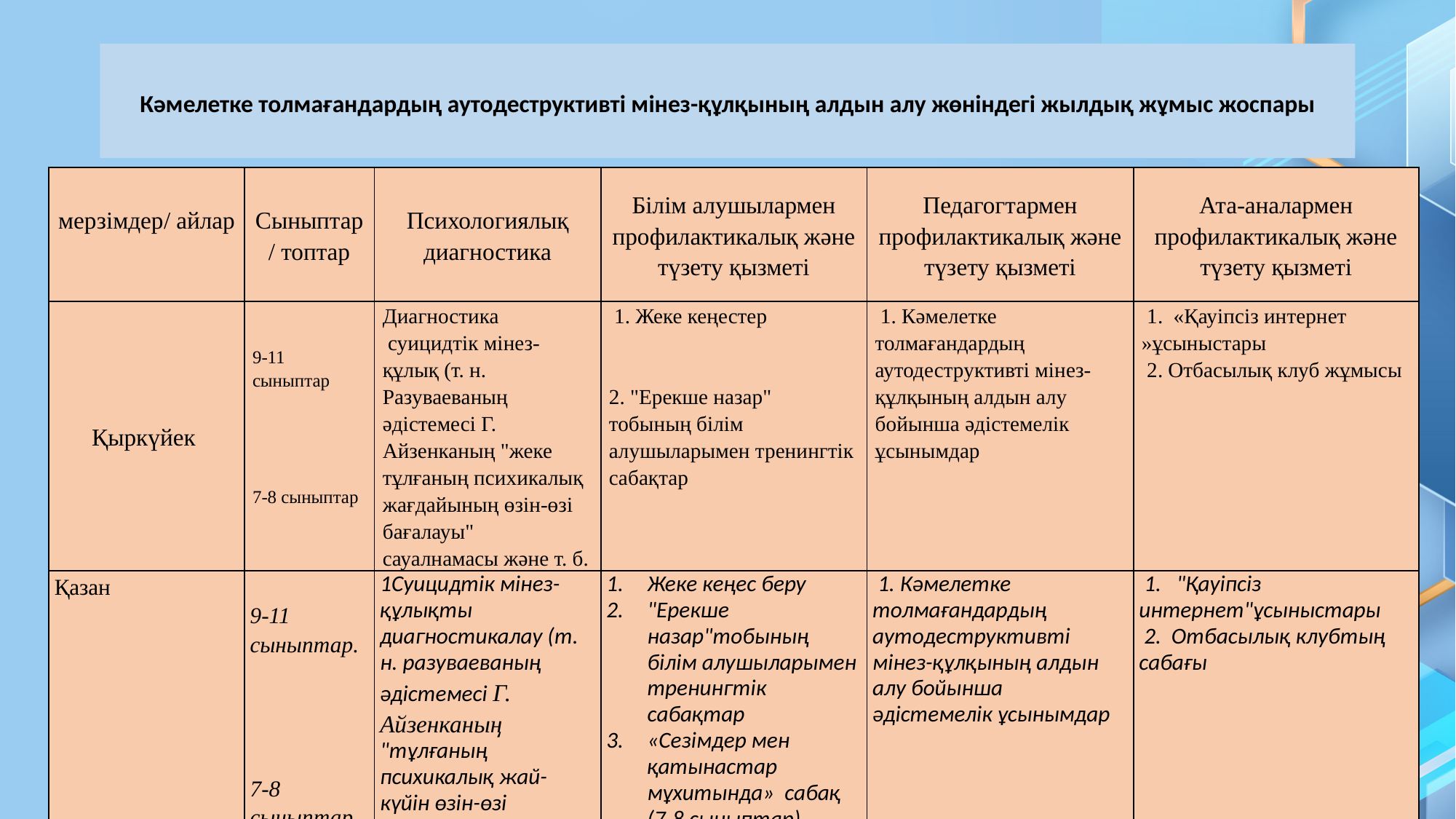

# Кәмелетке толмағандардың аутодеструктивті мінез-құлқының алдын алу жөніндегі жылдық жұмыс жоспары
| мерзімдер/ айлар | Сыныптар/ топтар | Психологиялық диагностика | Білім алушылармен профилактикалық және түзету қызметі | Педагогтармен профилактикалық және түзету қызметі | Ата-аналармен профилактикалық және түзету қызметі |
| --- | --- | --- | --- | --- | --- |
| Қыркүйек | 9-11 сыныптар 7-8 сыныптар | Диагностика суицидтік мінез-құлық (т. н. Разуваеваның әдістемесі Г. Айзенканың "жеке тұлғаның психикалық жағдайының өзін-өзі бағалауы" сауалнамасы және т. б. | 1. Жеке кеңестер 2. "Ерекше назар" тобының білім алушыларымен тренингтік сабақтар | 1. Кәмелетке толмағандардың аутодеструктивті мінез-құлқының алдын алу бойынша әдістемелік ұсынымдар | 1. «Қауіпсіз интернет »ұсыныстары 2. Отбасылық клуб жұмысы |
| Қазан | 9-11 сыныптар. 7-8 сыныптар. | 1Суицидтік мінез-құлықты диагностикалау (т. н. разуваеваның әдістемесі Г. Айзенканың "тұлғаның психикалық жай-күйін өзін-өзі бағалау" сауалнамасы және т. б. | Жеке кеңес беру "Ерекше назар"тобының білім алушыларымен тренингтік сабақтар «Сезімдер мен қатынастар мұхитында» сабақ (7-8 сыныптар) | 1. Кәмелетке толмағандардың аутодеструктивті мінез-құлқының алдын алу бойынша әдістемелік ұсынымдар | 1. "Қауіпсіз интернет"ұсыныстары 2. Отбасылық клубтың сабағы |
| Қазан |  |  |  |  |  |
| Қараша |  |  |  |  |  |
| Желтоқсан |  |  |  |  |  |
| Қаңтар |  |  |  |  |  |
| Ақпан |  |  |  |  |  |
| Наурыз |  |  |  |  |  |
| Сәуір |  |  |  |  |  |
| Мамыр |  |  |  |  |  |